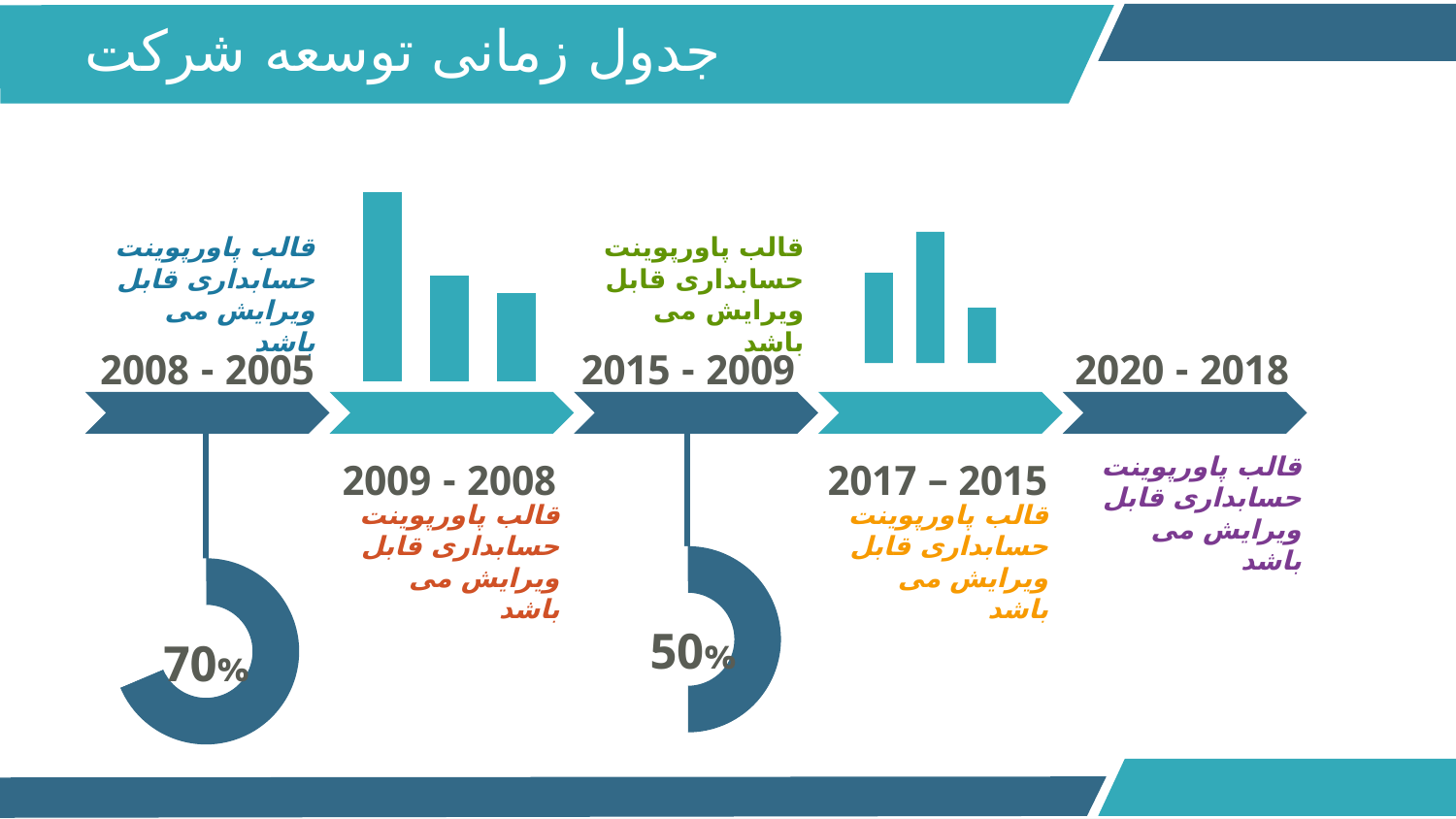

جدول زمانی توسعه شرکت

### Chart

| Category |  |  |  |
|---|---|---|---|

قالب پاورپوینت حسابداری قابل ویرایش می باشد
2005 - 2008

قالب پاورپوینت حسابداری قابل ویرایش می باشد
2009 - 2015

2018 - 2020

قالب پاورپوینت حسابداری قابل ویرایش می باشد

### Chart

| Category |  |
|---|---|
70%

2008 - 2009
قالب پاورپوینت حسابداری قابل ویرایش می باشد

### Chart

| Category |  |
|---|---|
50%

2015 – 2017
قالب پاورپوینت حسابداری قابل ویرایش می باشد